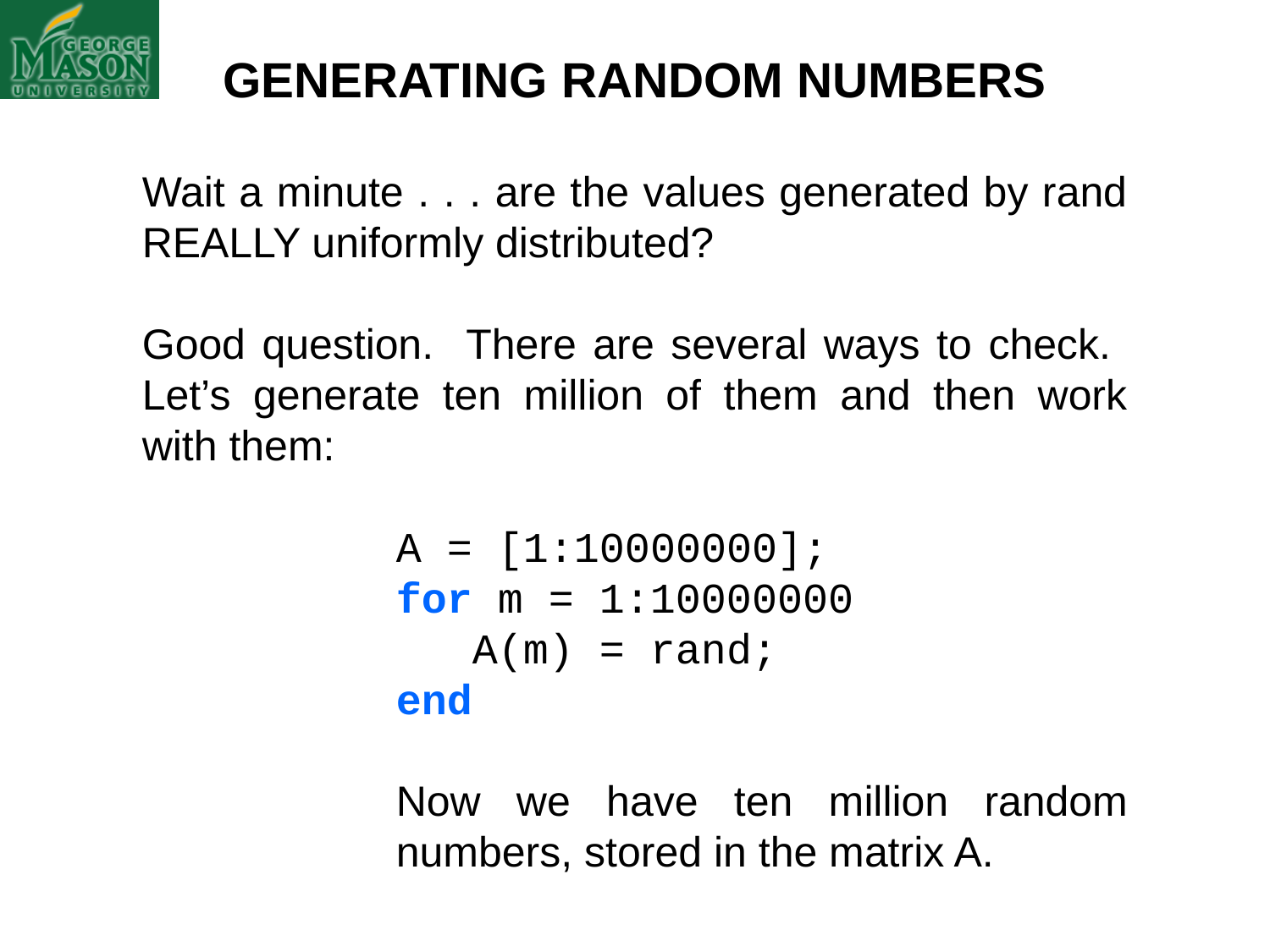

GENERATING RANDOM NUMBERS
Wait a minute . . . are the values generated by rand REALLY uniformly distributed?

Good question.  There are several ways to check.  Let’s generate ten million of them and then work with them:

A = [1:10000000];
for m = 1:10000000
   A(m) = rand;
end

Now we have ten million random numbers, stored in the matrix A.